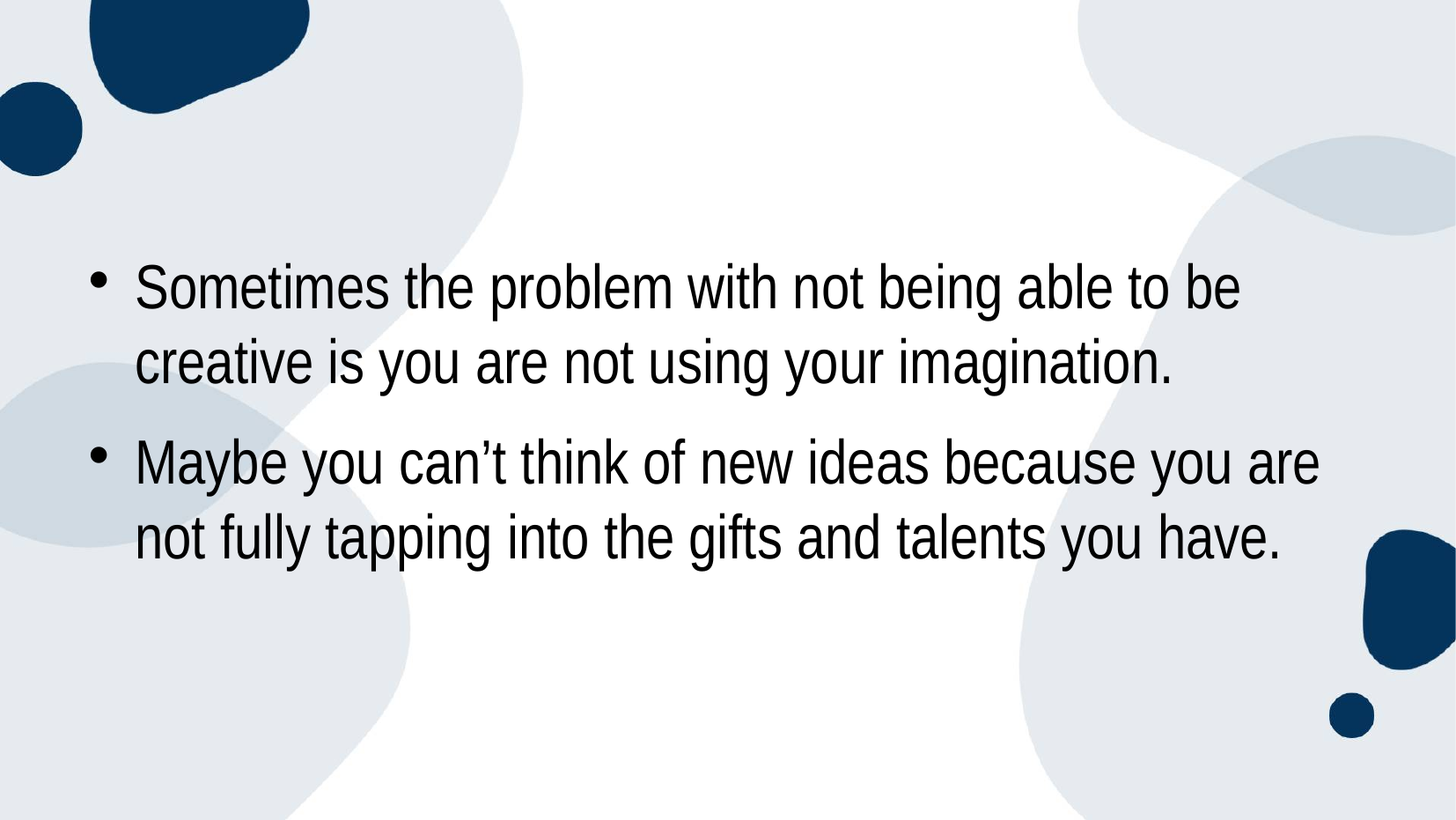

Sometimes the problem with not being able to be creative is you are not using your imagination.
Maybe you can’t think of new ideas because you are not fully tapping into the gifts and talents you have.